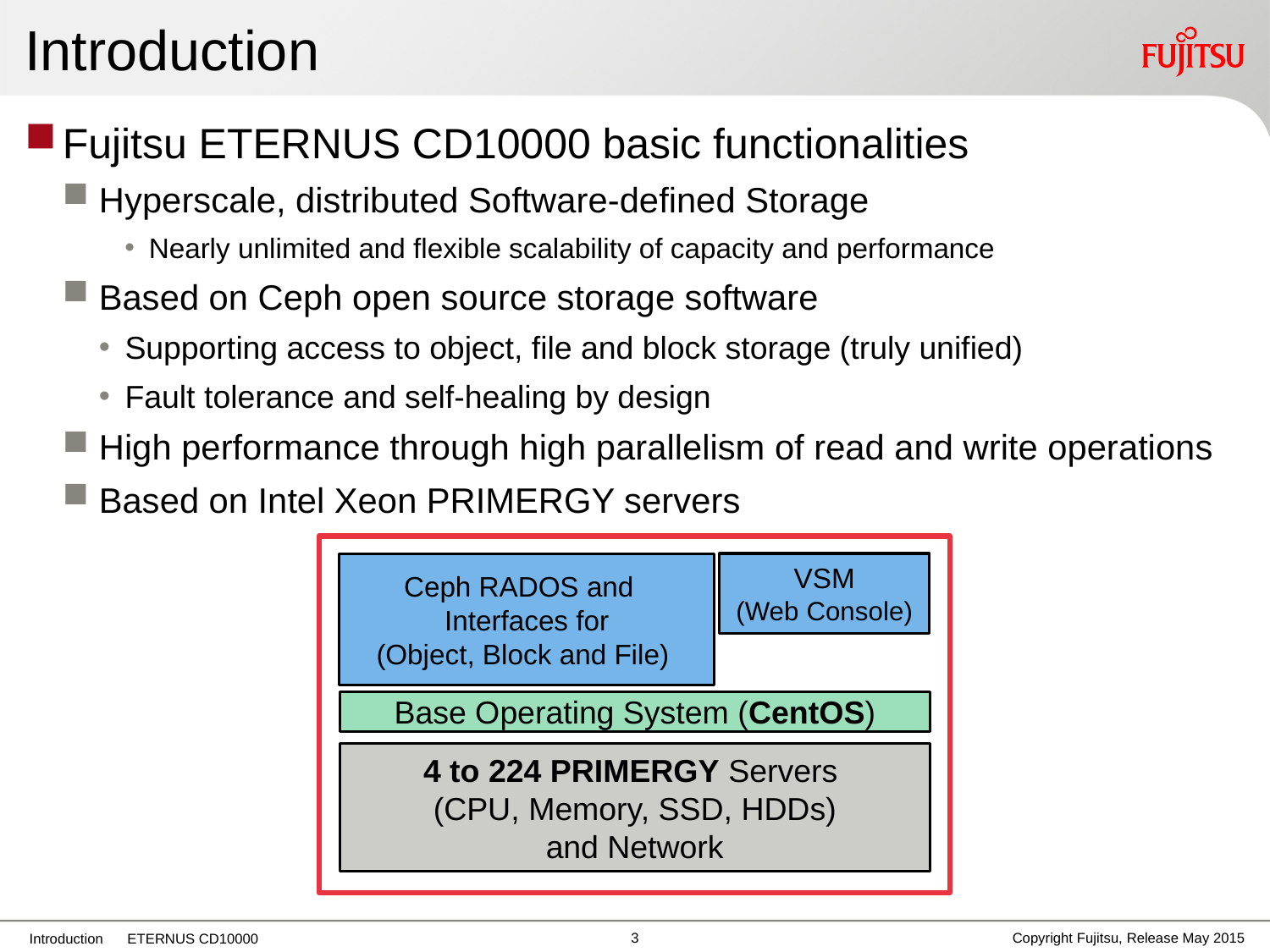

# Introduction
Fujitsu ETERNUS CD10000 basic functionalities
Hyperscale, distributed Software-defined Storage
Nearly unlimited and flexible scalability of capacity and performance
Based on Ceph open source storage software
Supporting access to object, file and block storage (truly unified)
Fault tolerance and self-healing by design
High performance through high parallelism of read and write operations
Based on Intel Xeon PRIMERGY servers

VSM
(Web Console)
Ceph RADOS and
Interfaces for
(Object, Block and File)
Base Operating System (CentOS)
4 to 224 PRIMERGY Servers
(CPU, Memory, SSD, HDDs)
and Network
3
Copyright Fujitsu, Release May 2015
Introduction      ETERNUS CD10000